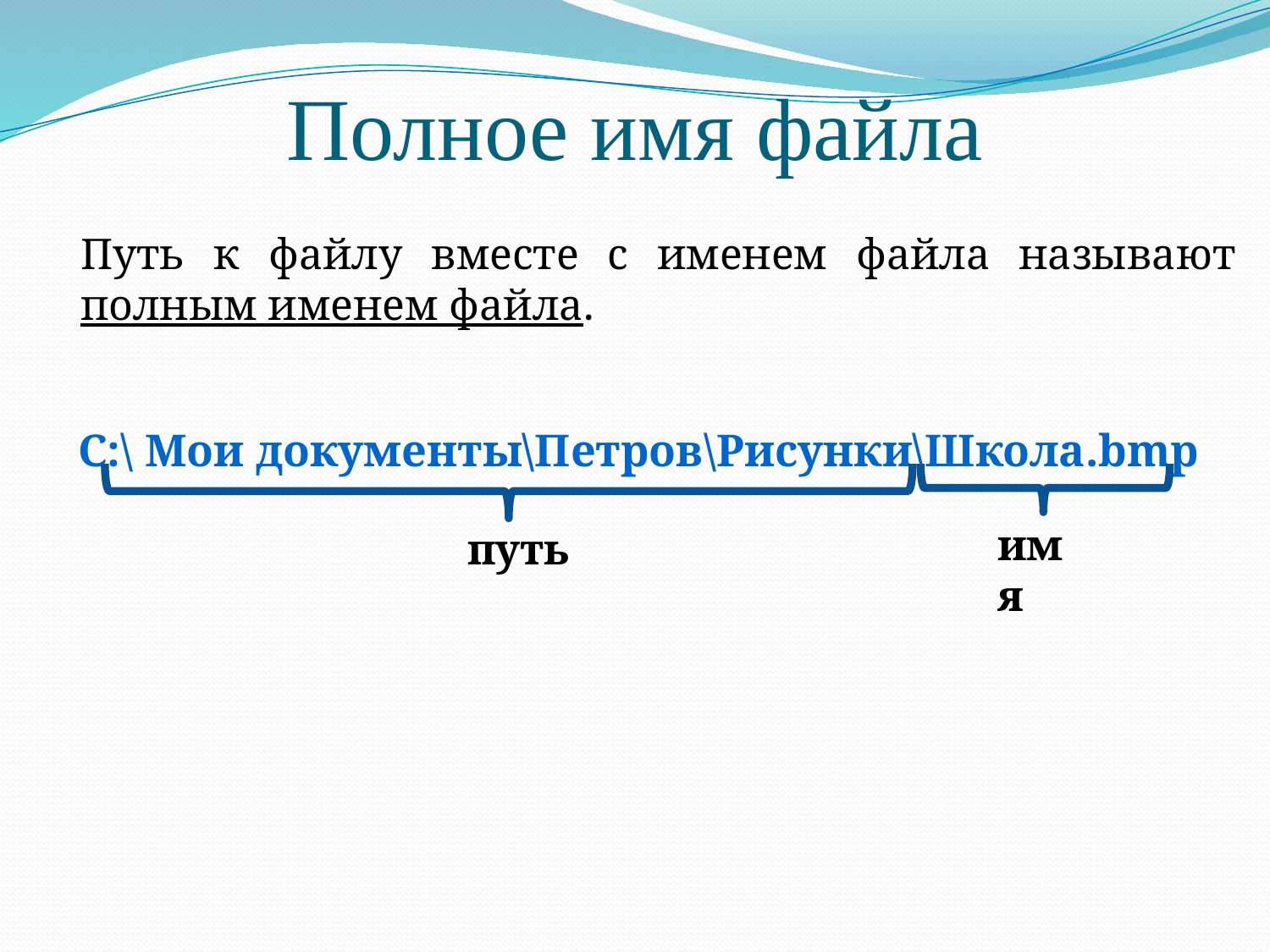

# Полное имя файла

Путь к файлу вместе с именем файла называют полным именем файла.

C:\ Мои документы\Петров\Рисунки\Школа.bmp

имя
путь